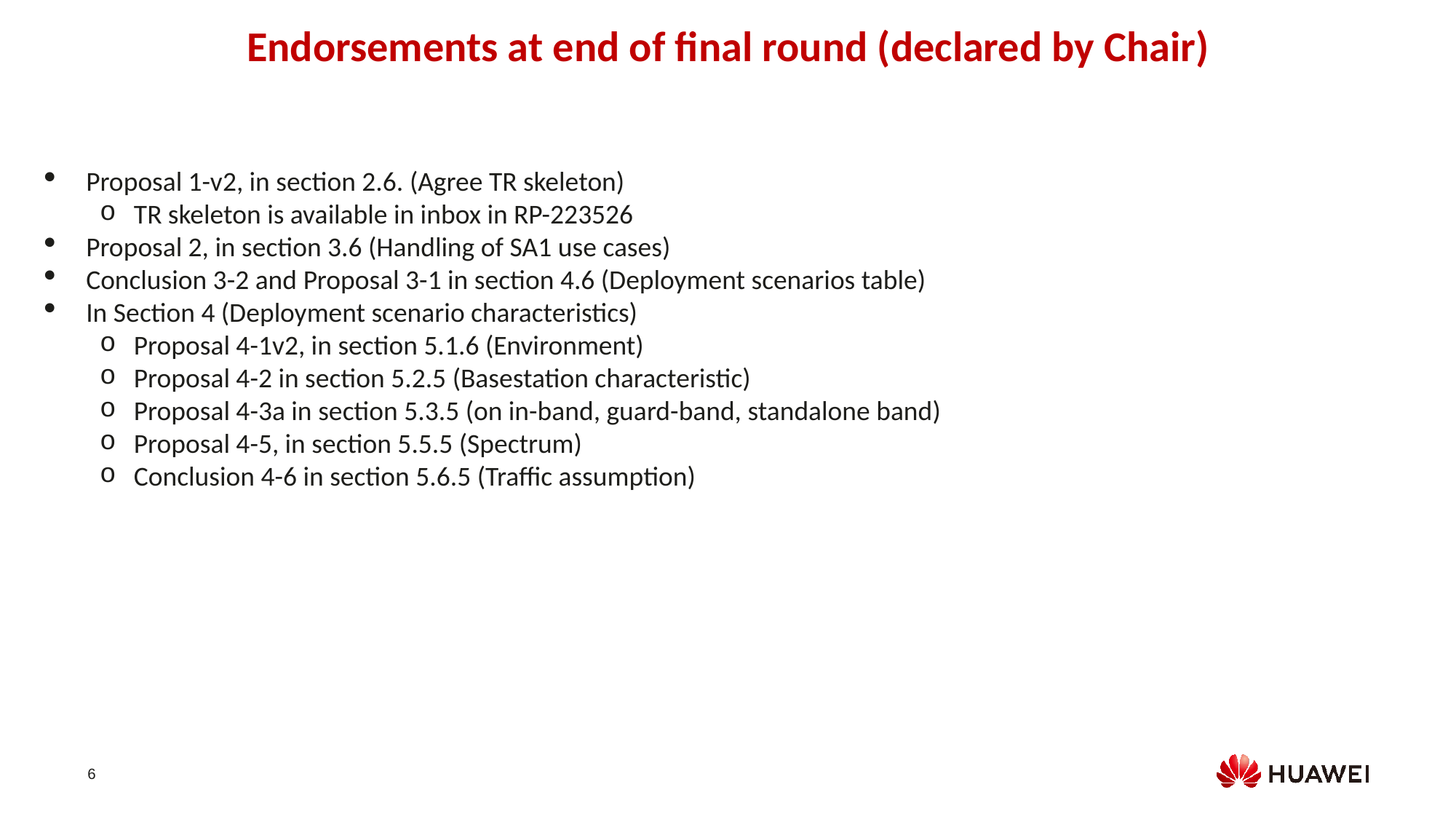

Endorsements at end of final round (declared by Chair)
Proposal 1-v2, in section 2.6. (Agree TR skeleton)
TR skeleton is available in inbox in RP-223526
Proposal 2, in section 3.6 (Handling of SA1 use cases)
Conclusion 3-2 and Proposal 3-1 in section 4.6 (Deployment scenarios table)
In Section 4 (Deployment scenario characteristics)
Proposal 4-1v2, in section 5.1.6 (Environment)
Proposal 4-2 in section 5.2.5 (Basestation characteristic)
Proposal 4-3a in section 5.3.5 (on in-band, guard-band, standalone band)
Proposal 4-5, in section 5.5.5 (Spectrum)
Conclusion 4-6 in section 5.6.5 (Traffic assumption)